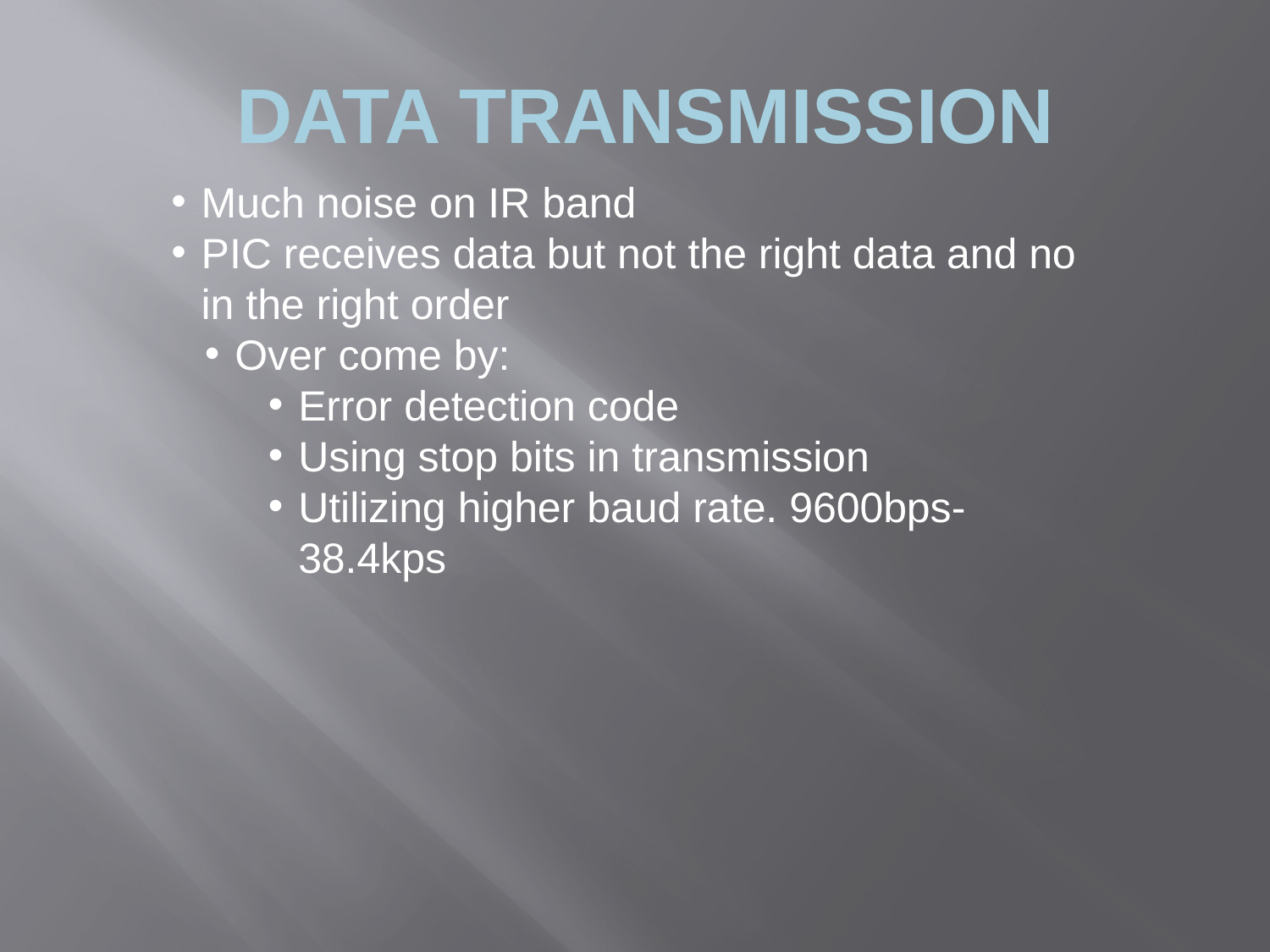

# Data transmission
Much noise on IR band
PIC receives data but not the right data and no in the right order
Over come by:
Error detection code
Using stop bits in transmission
Utilizing higher baud rate. 9600bps-38.4kps